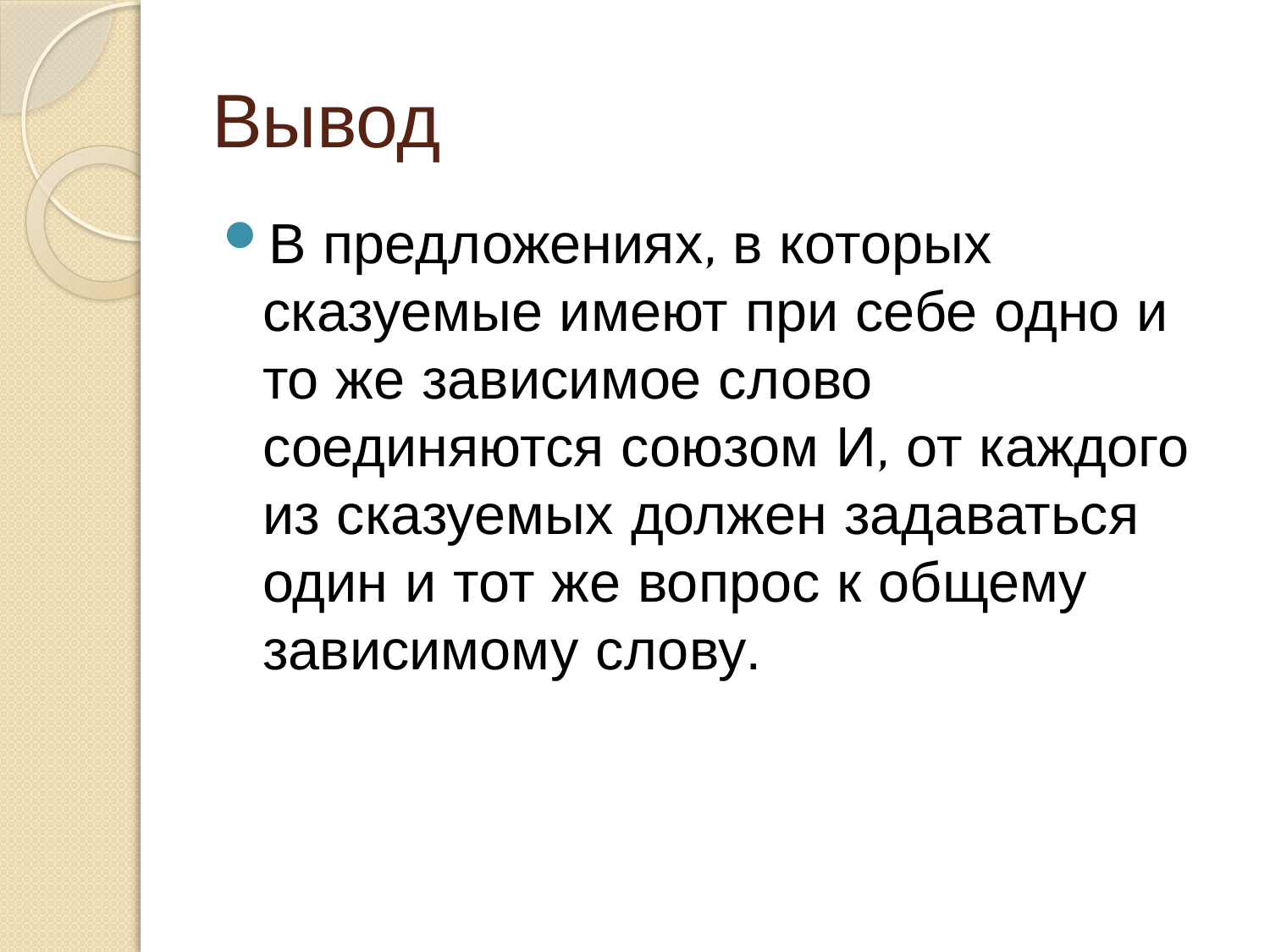

# Вывод
В предложениях, в которых сказуемые имеют при себе одно и то же зависимое слово соединяются союзом И, от каждого из сказуемых должен задаваться один и тот же вопрос к общему зависимому слову.